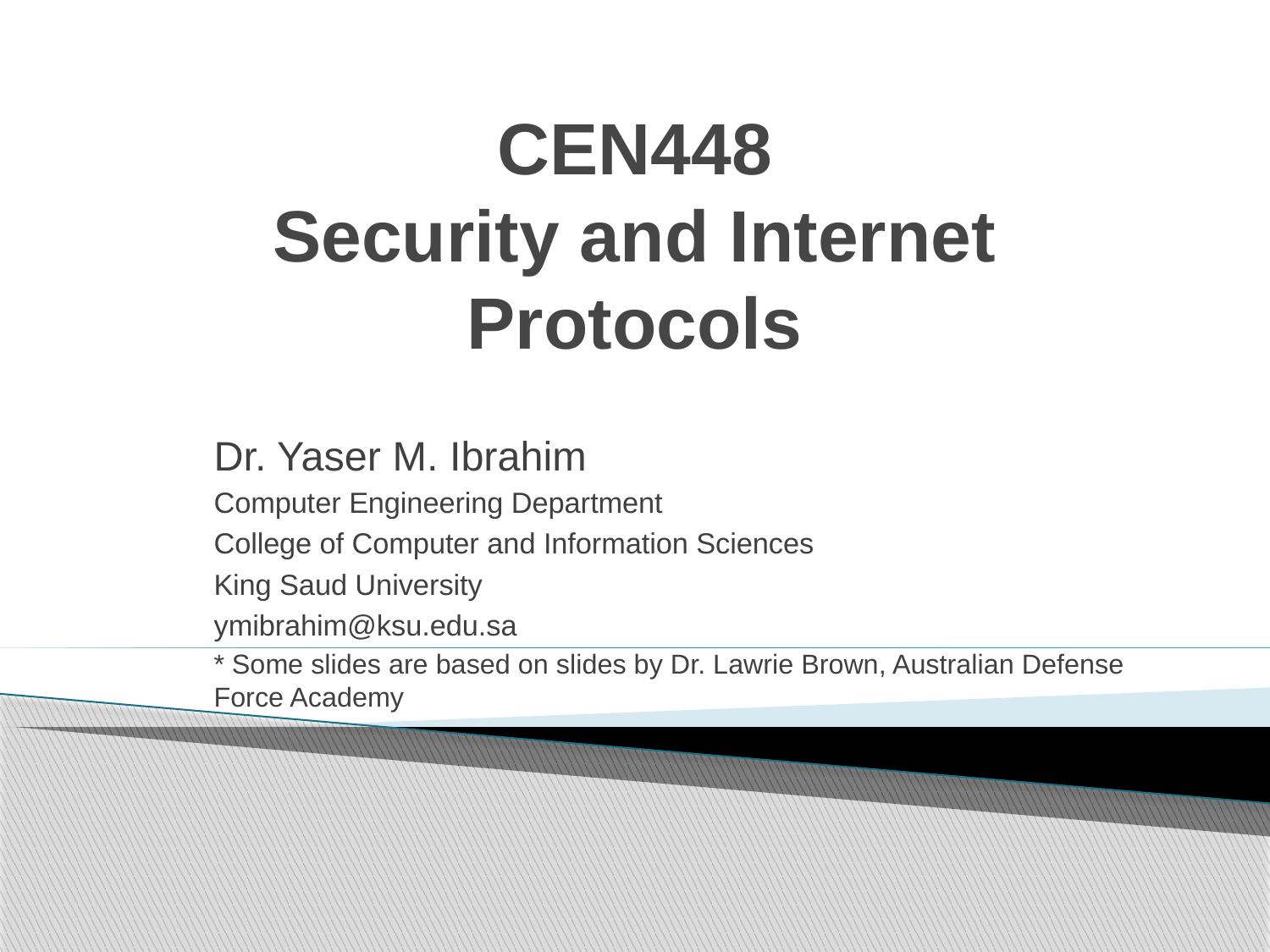

# CEN448 Security and Internet Protocols
Dr. Yaser M. Ibrahim
Computer Engineering Department
College of Computer and Information Sciences
King Saud University
ymibrahim@ksu.edu.sa
* Some slides are based on slides by Dr. Lawrie Brown, Australian Defense Force Academy